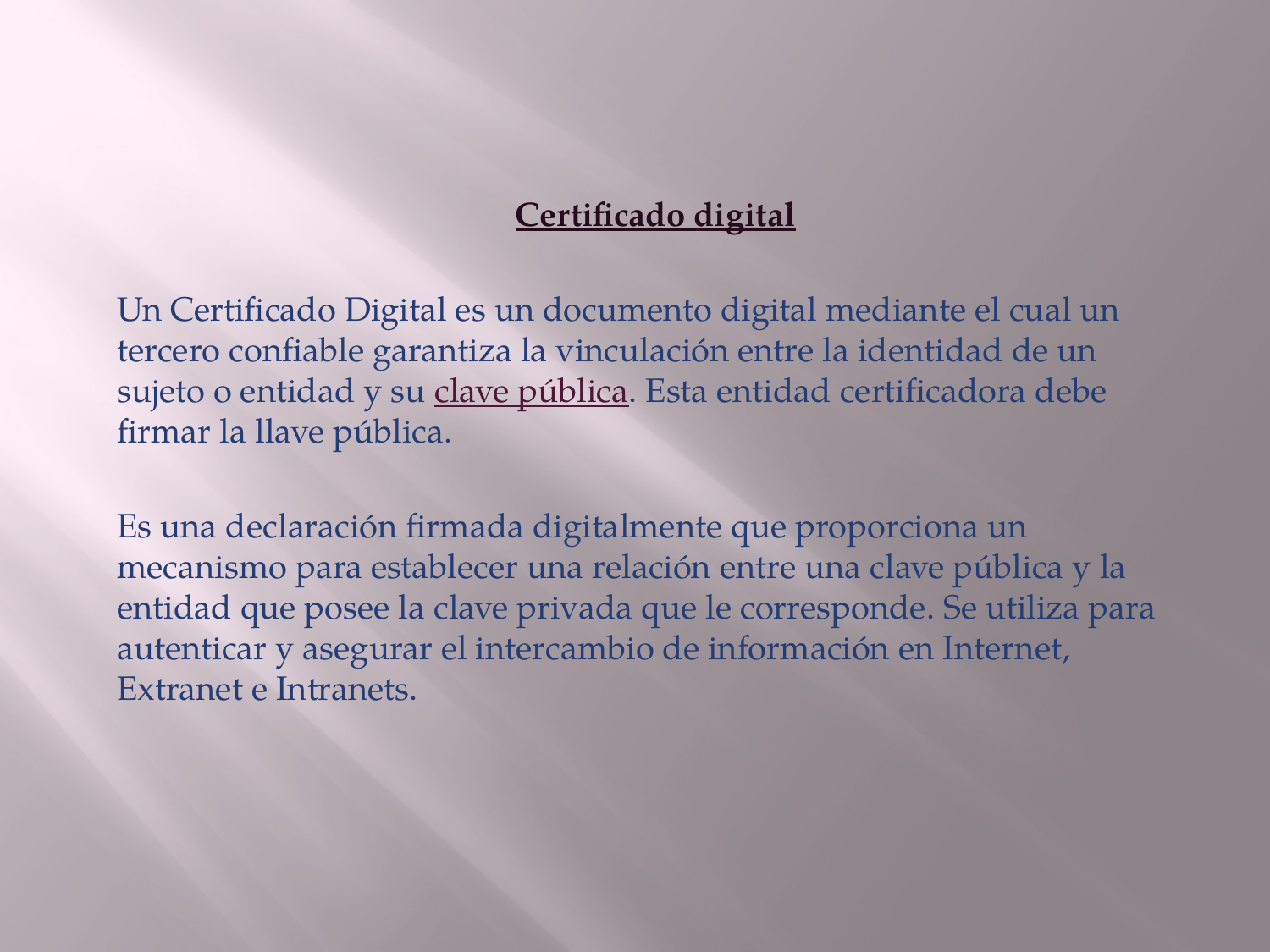

Certificado digital

Un Certificado Digital es un documento digital mediante el cual un tercero confiable garantiza la vinculación entre la identidad de un sujeto o entidad y su clave pública. Esta entidad certificadora debe firmar la llave pública.

Es una declaración firmada digitalmente que proporciona un mecanismo para establecer una relación entre una clave pública y la entidad que posee la clave privada que le corresponde. Se utiliza para autenticar y asegurar el intercambio de información en Internet, Extranet e Intranets.